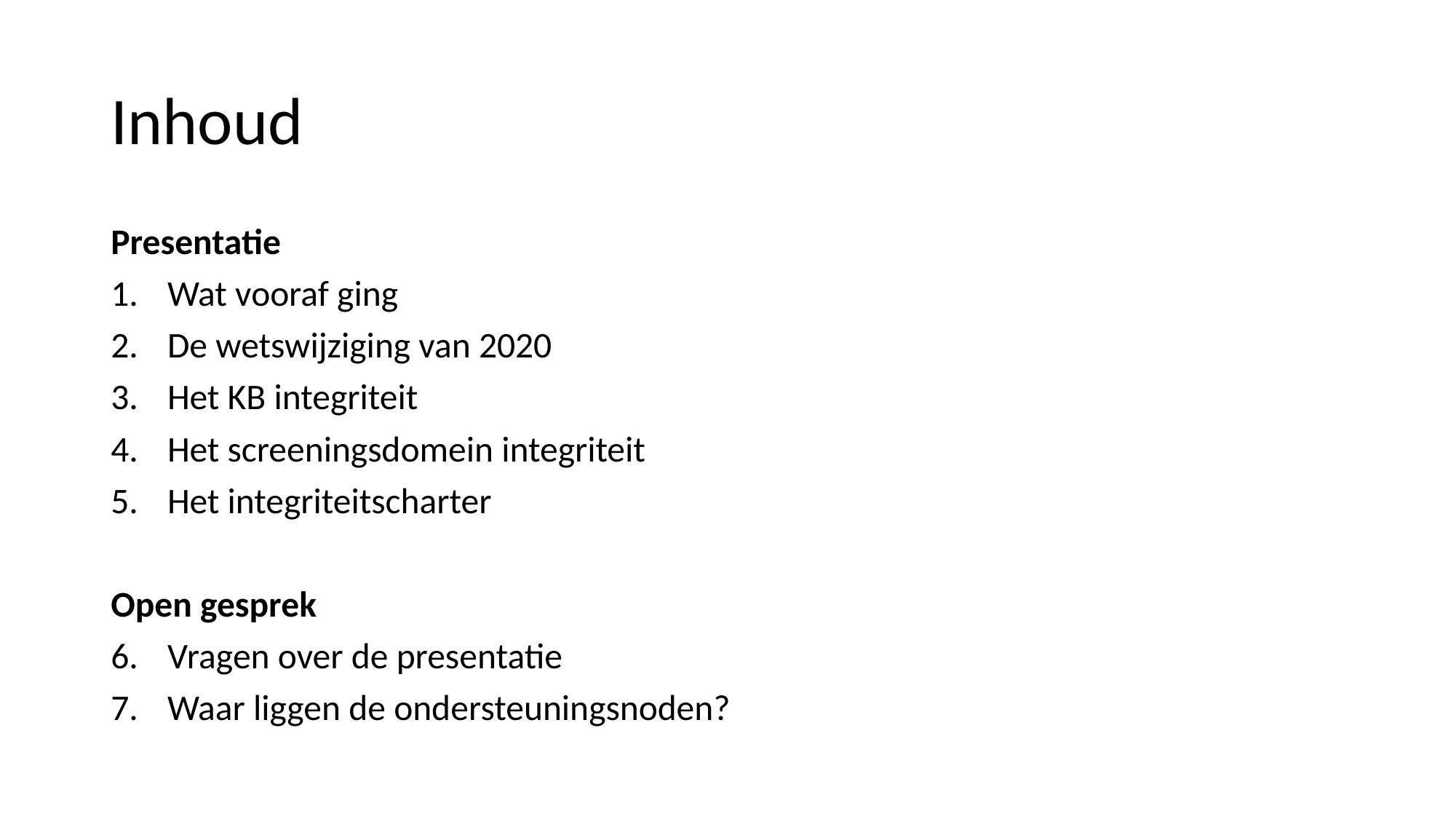

# Inhoud
Presentatie
Wat vooraf ging
De wetswijziging van 2020
Het KB integriteit
Het screeningsdomein integriteit
Het integriteitscharter

Open gesprek
Vragen over de presentatie
Waar liggen de ondersteuningsnoden?